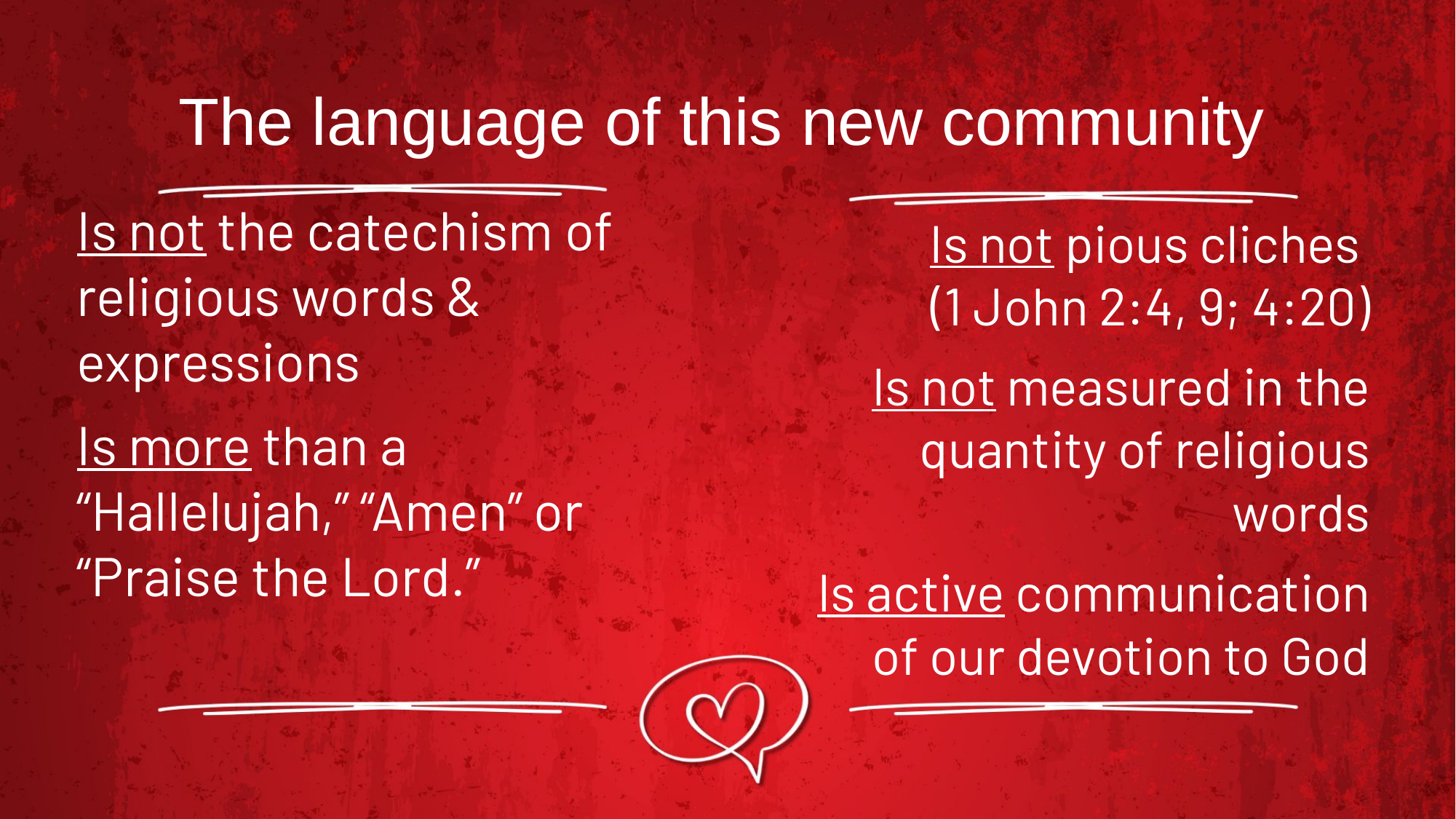

# The language of this new community
Is not the catechism of religious words & expressions
Is more than a “Hallelujah,” “Amen” or “Praise the Lord.”
Is not pious cliches
(1 John 2:4, 9; 4:20)
Is not measured in the quantity of religious words
Is active communication of our devotion to God